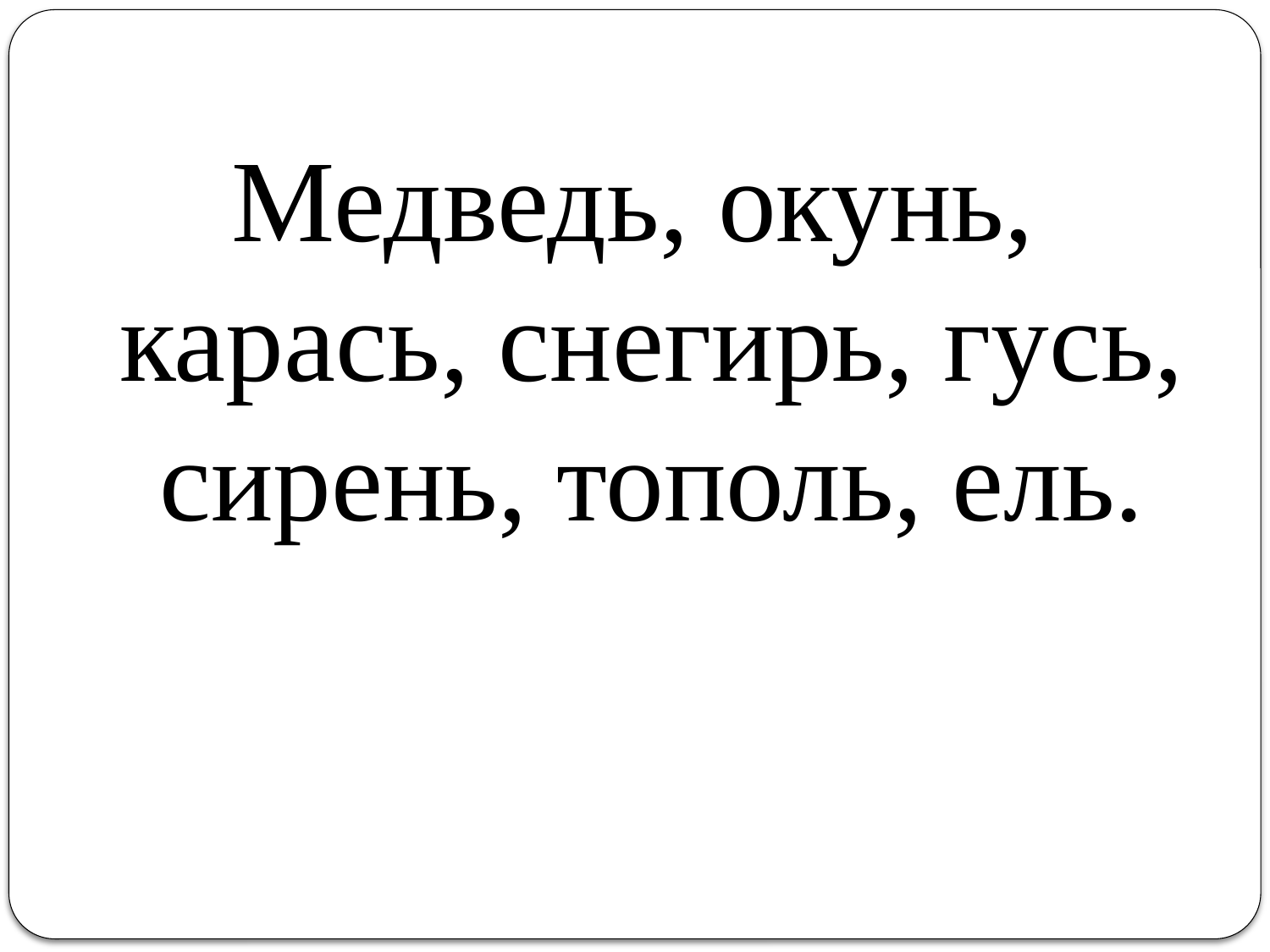

Медведь, окунь, карась, снегирь, гусь, сирень, тополь, ель.